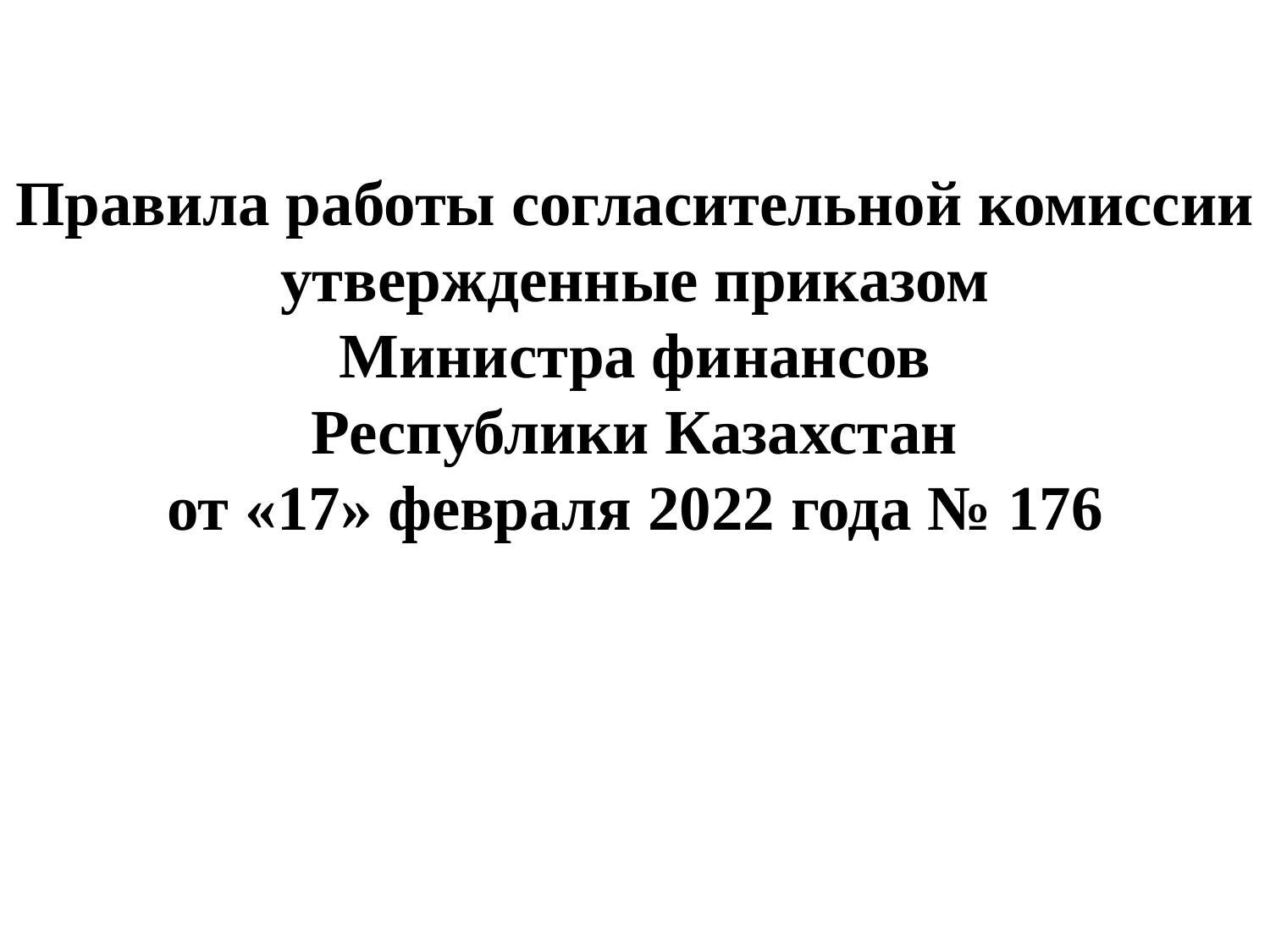

Правила работы согласительной комиссии утвержденные приказом
Министра финансов
Республики Казахстан
от «17» февраля 2022 года № 176